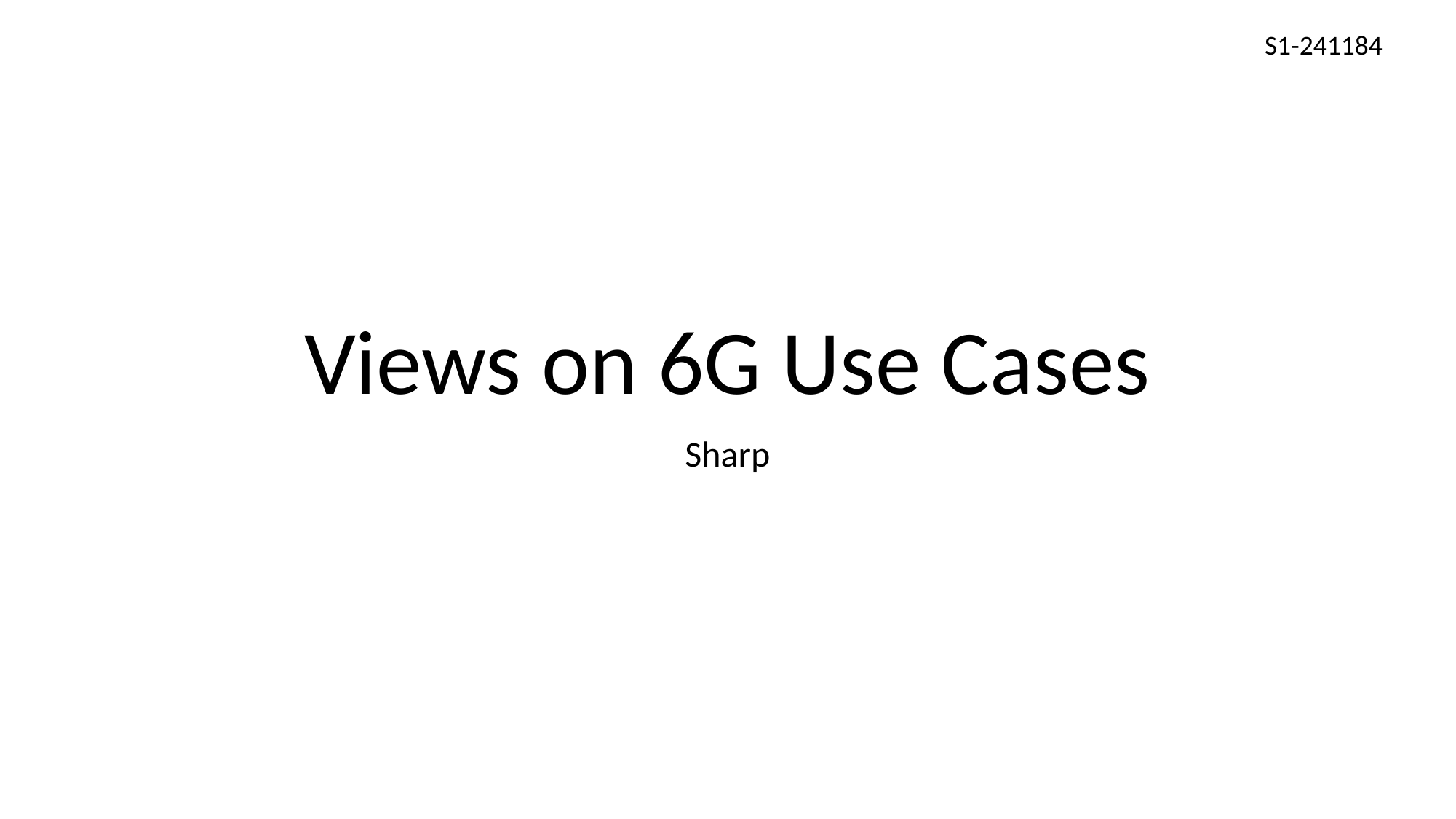

S1-241184
# Views on 6G Use Cases
Sharp